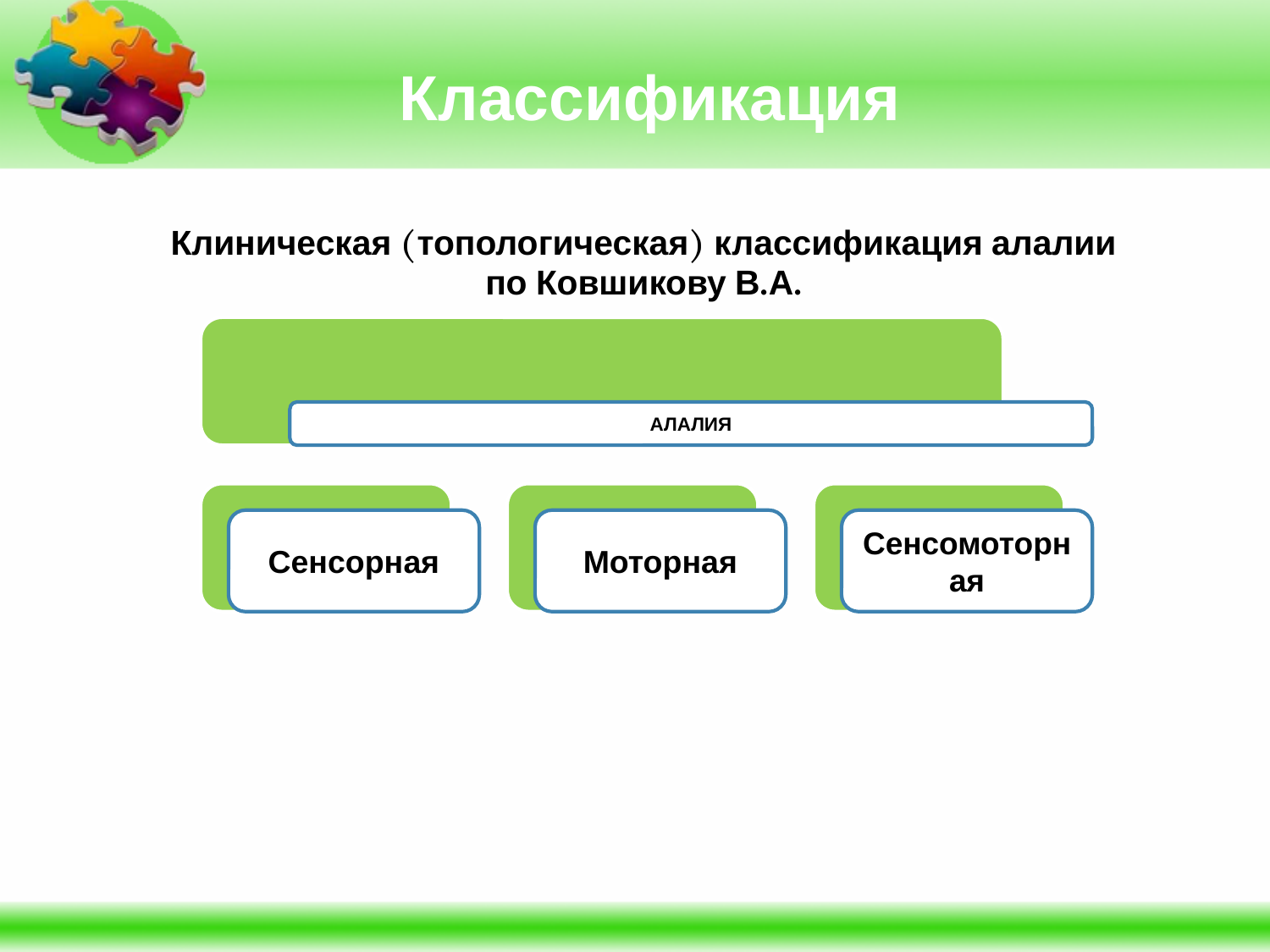

# Классификация
Клиническая (топологическая) классификация алалии
по Ковшикову В.А.

АЛАЛИЯ
Сенсорная
Моторная
Сенсомоторная